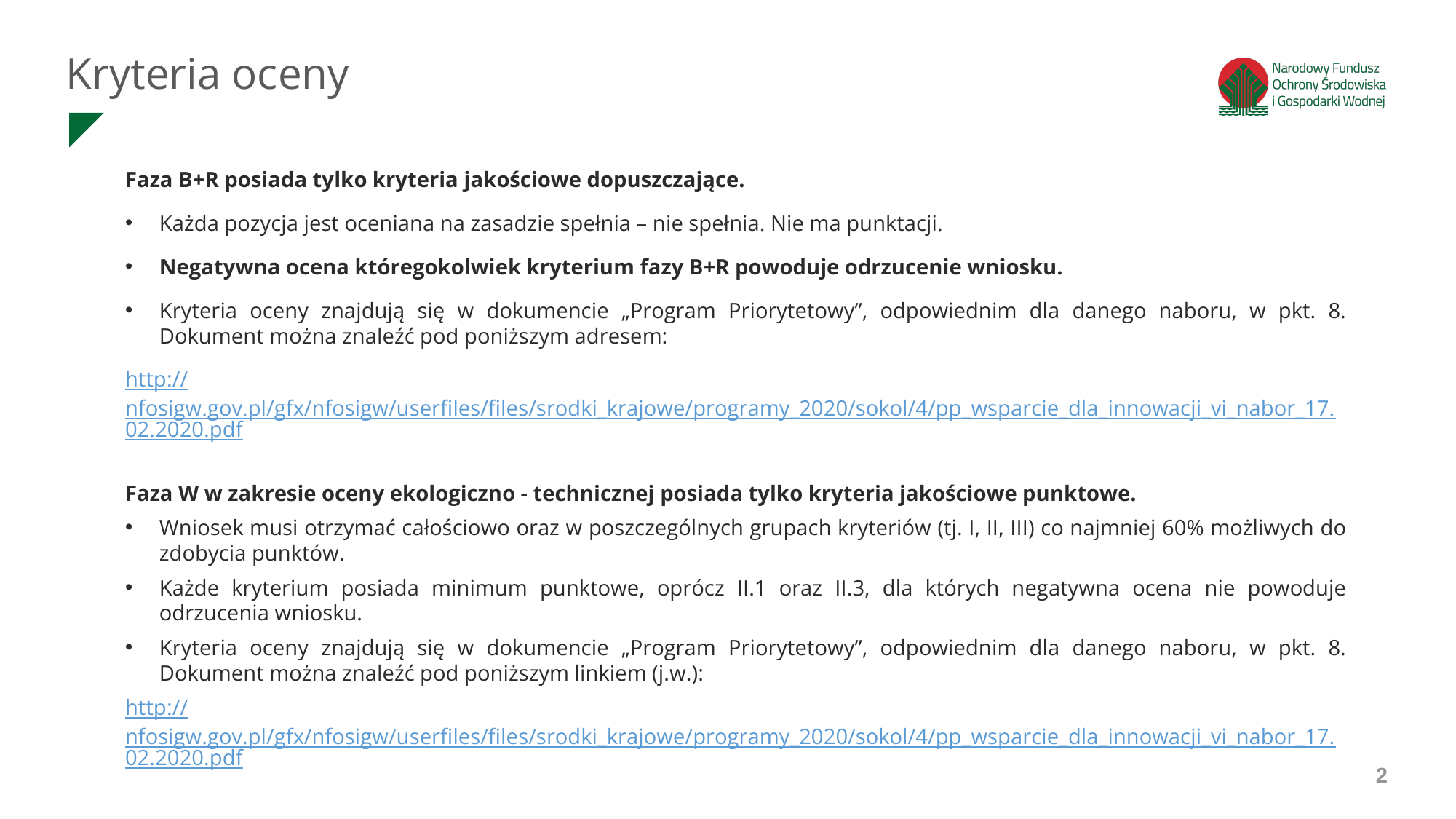

Kryteria oceny
Faza B+R posiada tylko kryteria jakościowe dopuszczające.
Każda pozycja jest oceniana na zasadzie spełnia – nie spełnia. Nie ma punktacji.
Negatywna ocena któregokolwiek kryterium fazy B+R powoduje odrzucenie wniosku.
Kryteria oceny znajdują się w dokumencie „Program Priorytetowy”, odpowiednim dla danego naboru, w pkt. 8. Dokument można znaleźć pod poniższym adresem:
http://nfosigw.gov.pl/gfx/nfosigw/userfiles/files/srodki_krajowe/programy_2020/sokol/4/pp_wsparcie_dla_innowacji_vi_nabor_17.02.2020.pdf

Faza W w zakresie oceny ekologiczno - technicznej posiada tylko kryteria jakościowe punktowe.
Wniosek musi otrzymać całościowo oraz w poszczególnych grupach kryteriów (tj. I, II, III) co najmniej 60% możliwych do zdobycia punktów.
Każde kryterium posiada minimum punktowe, oprócz II.1 oraz II.3, dla których negatywna ocena nie powoduje odrzucenia wniosku.
Kryteria oceny znajdują się w dokumencie „Program Priorytetowy”, odpowiednim dla danego naboru, w pkt. 8. Dokument można znaleźć pod poniższym linkiem (j.w.):
http://nfosigw.gov.pl/gfx/nfosigw/userfiles/files/srodki_krajowe/programy_2020/sokol/4/pp_wsparcie_dla_innowacji_vi_nabor_17.02.2020.pdf